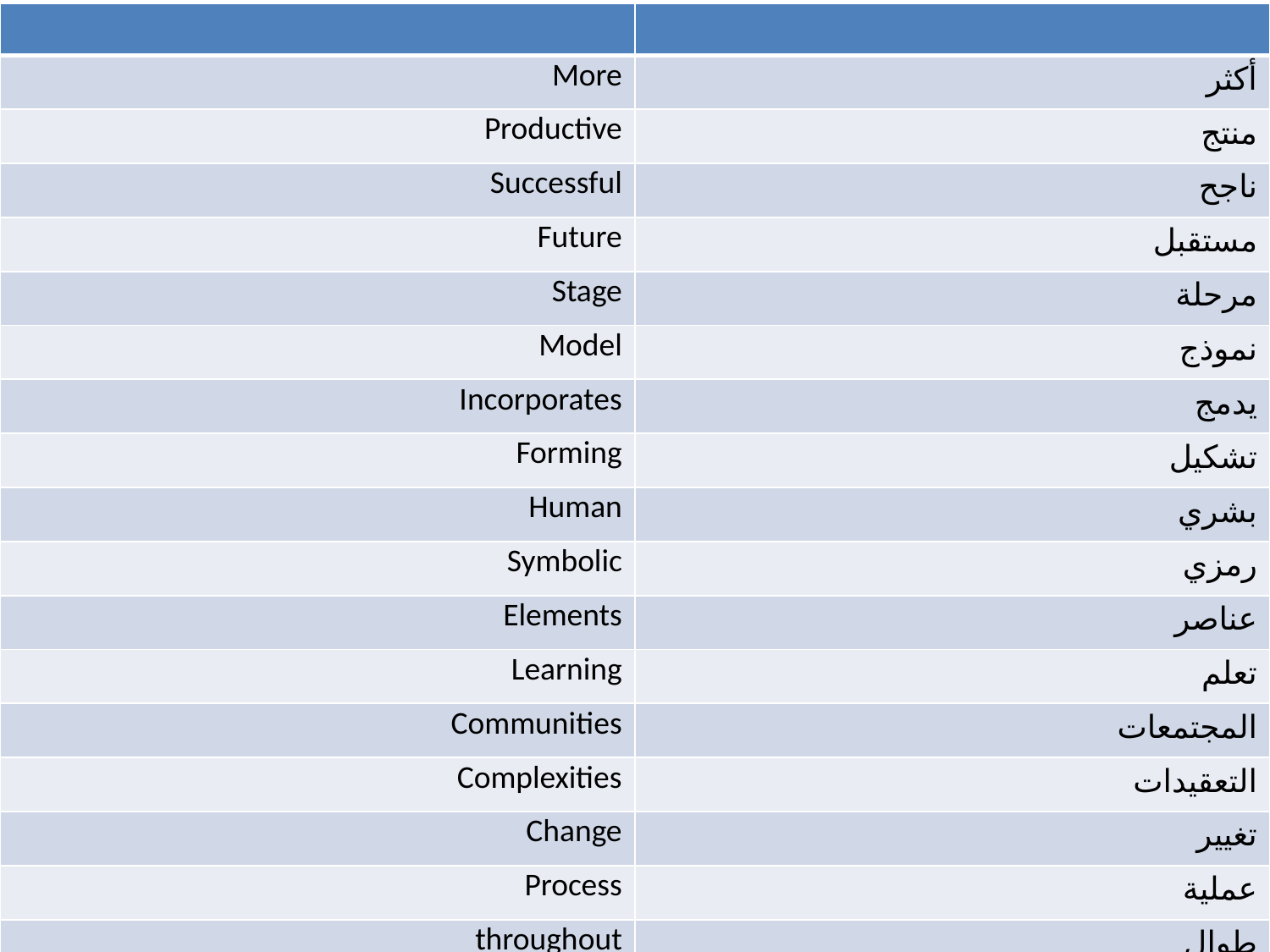

|  |  |
| --- | --- |
| More | أكثر |
| Productive | منتج |
| Successful | ناجح |
| Future | مستقبل |
| Stage | مرحلة |
| Model | نموذج |
| Incorporates | يدمج |
| Forming | تشكيل |
| Human | بشري |
| Symbolic | رمزي |
| Elements | عناصر |
| Learning | تعلم |
| Communities | المجتمعات |
| Complexities | التعقيدات |
| Change | تغيير |
| Process | عملية |
| throughout | طوال |
#